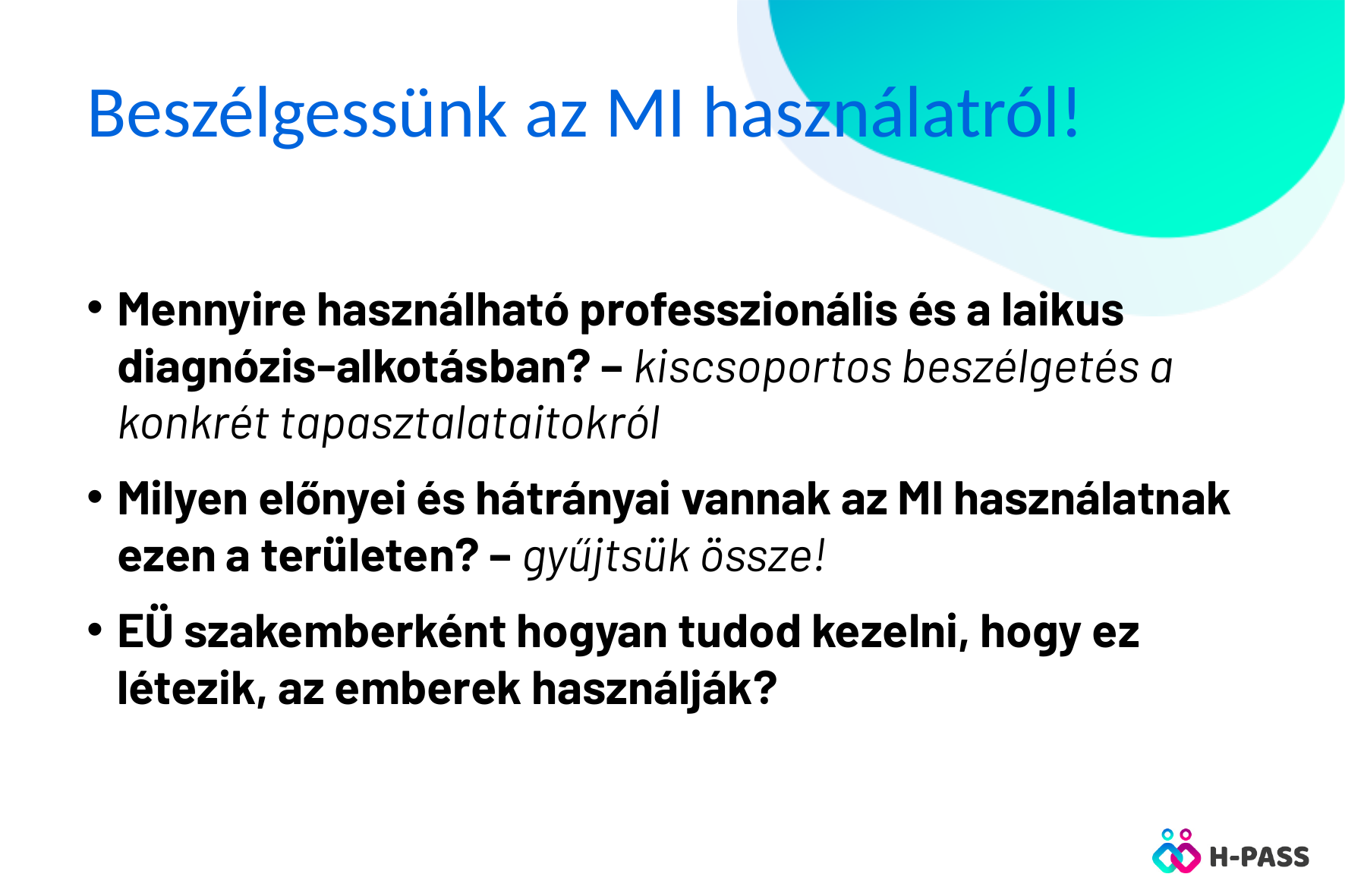

# Beszélgessünk az MI használatról!
Mennyire használható professzionális és a laikus diagnózis-alkotásban? – kiscsoportos beszélgetés a konkrét tapasztalataitokról
Milyen előnyei és hátrányai vannak az MI használatnak ezen a területen? – gyűjtsük össze!
EÜ szakemberként hogyan tudod kezelni, hogy ez létezik, az emberek használják?